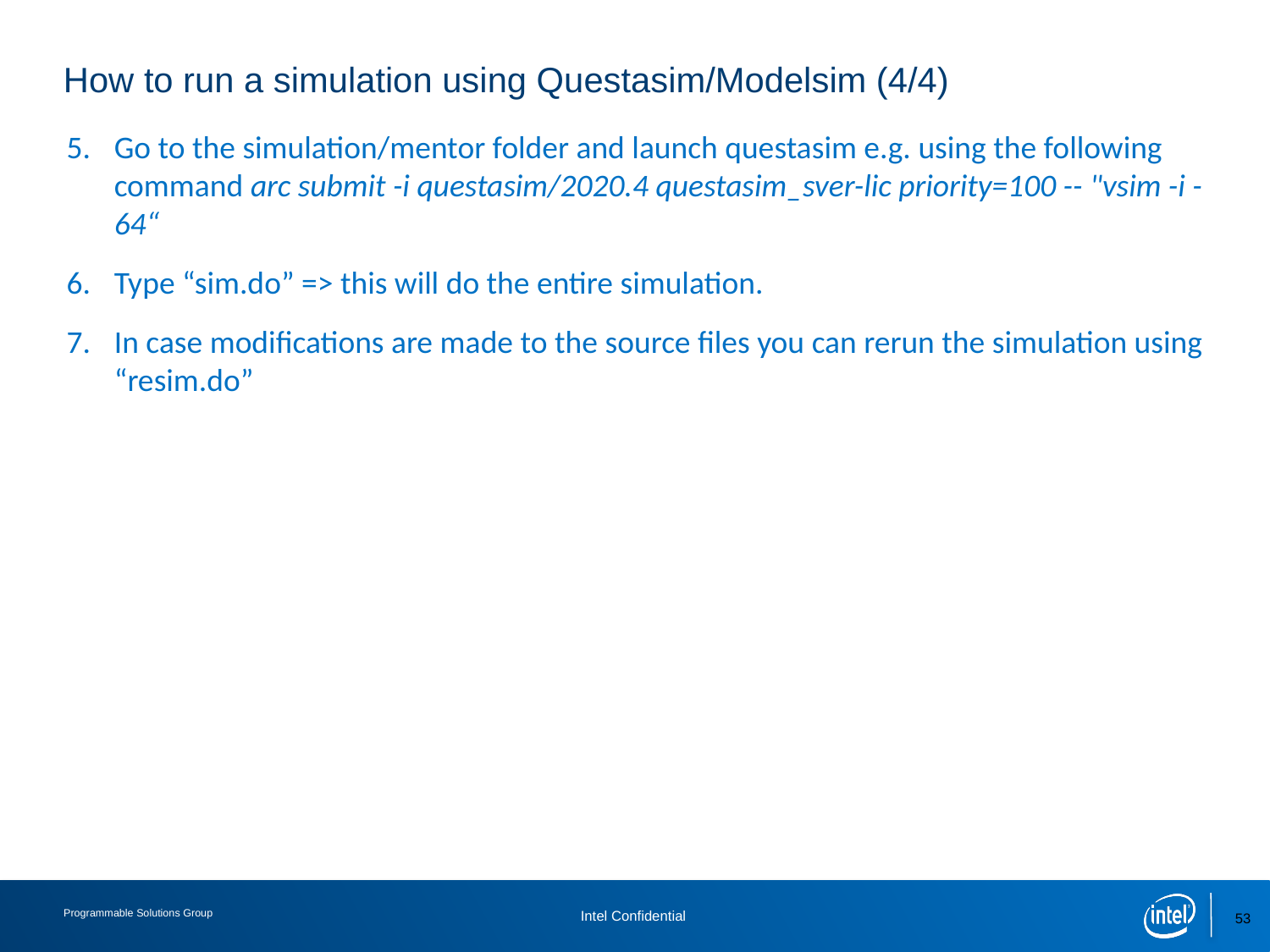

# How to run a simulation using Questasim/Modelsim (4/4)
Go to the simulation/mentor folder and launch questasim e.g. using the following command arc submit -i questasim/2020.4 questasim_sver-lic priority=100 -- "vsim -i -64“
Type “sim.do” => this will do the entire simulation.
In case modifications are made to the source files you can rerun the simulation using “resim.do”

53